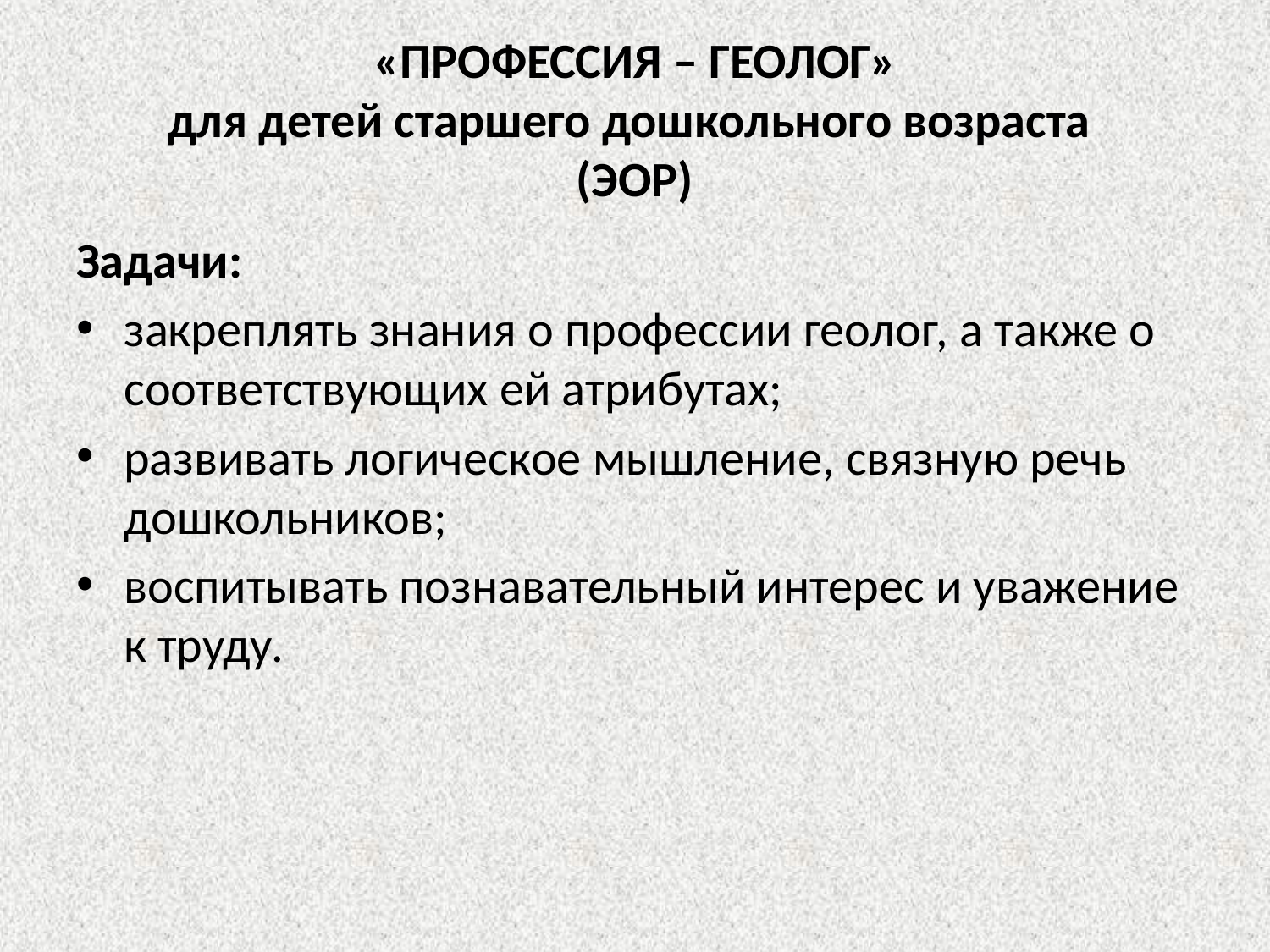

# «ПРОФЕССИЯ – ГЕОЛОГ» для детей старшего дошкольного возраста (ЭОР)
Задачи:
закреплять знания о профессии геолог, а также о соответствующих ей атрибутах;
развивать логическое мышление, связную речь дошкольников;
воспитывать познавательный интерес и уважение к труду.